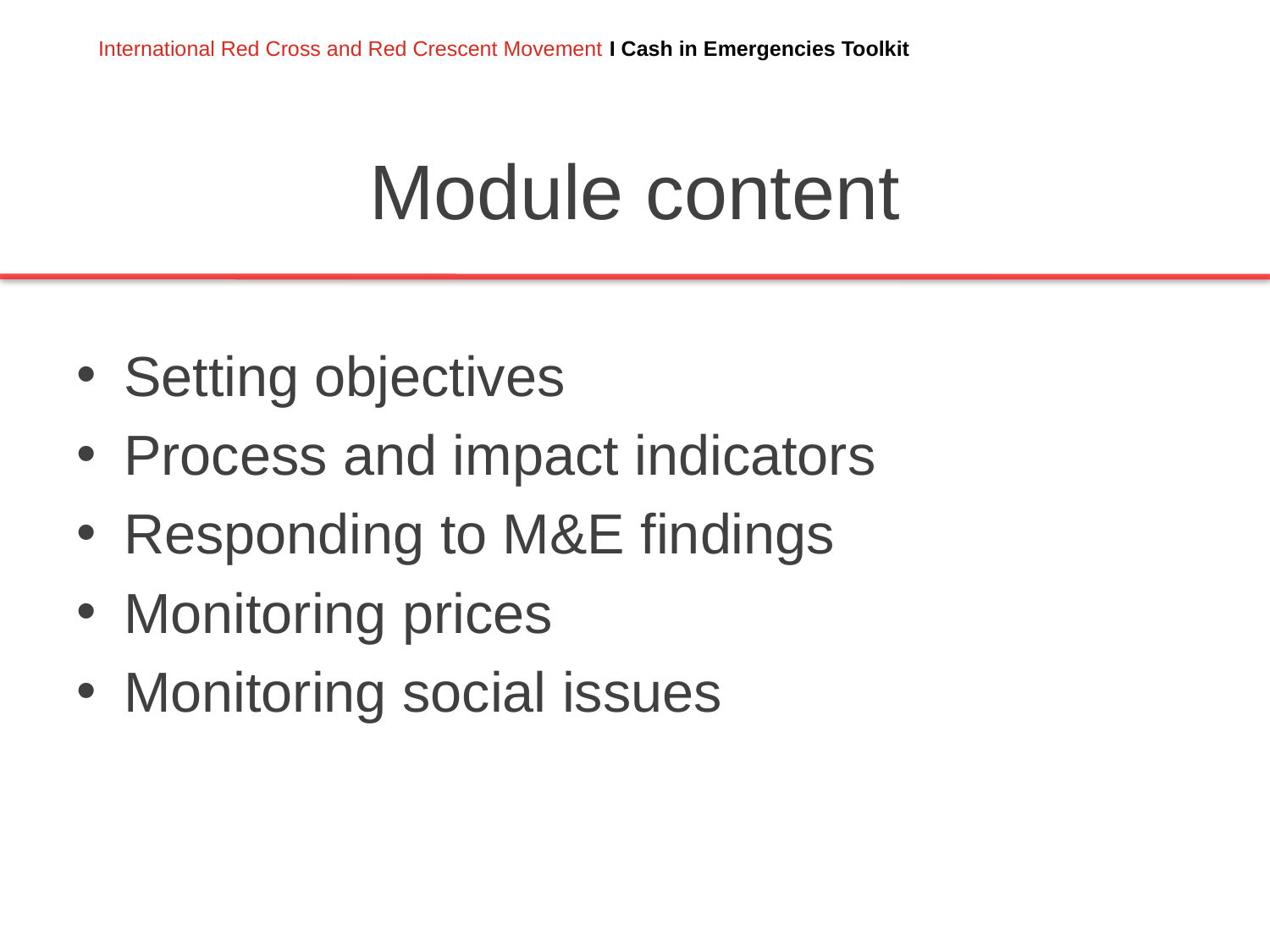

# Module content
Setting objectives
Process and impact indicators
Responding to M&E findings
Monitoring prices
Monitoring social issues